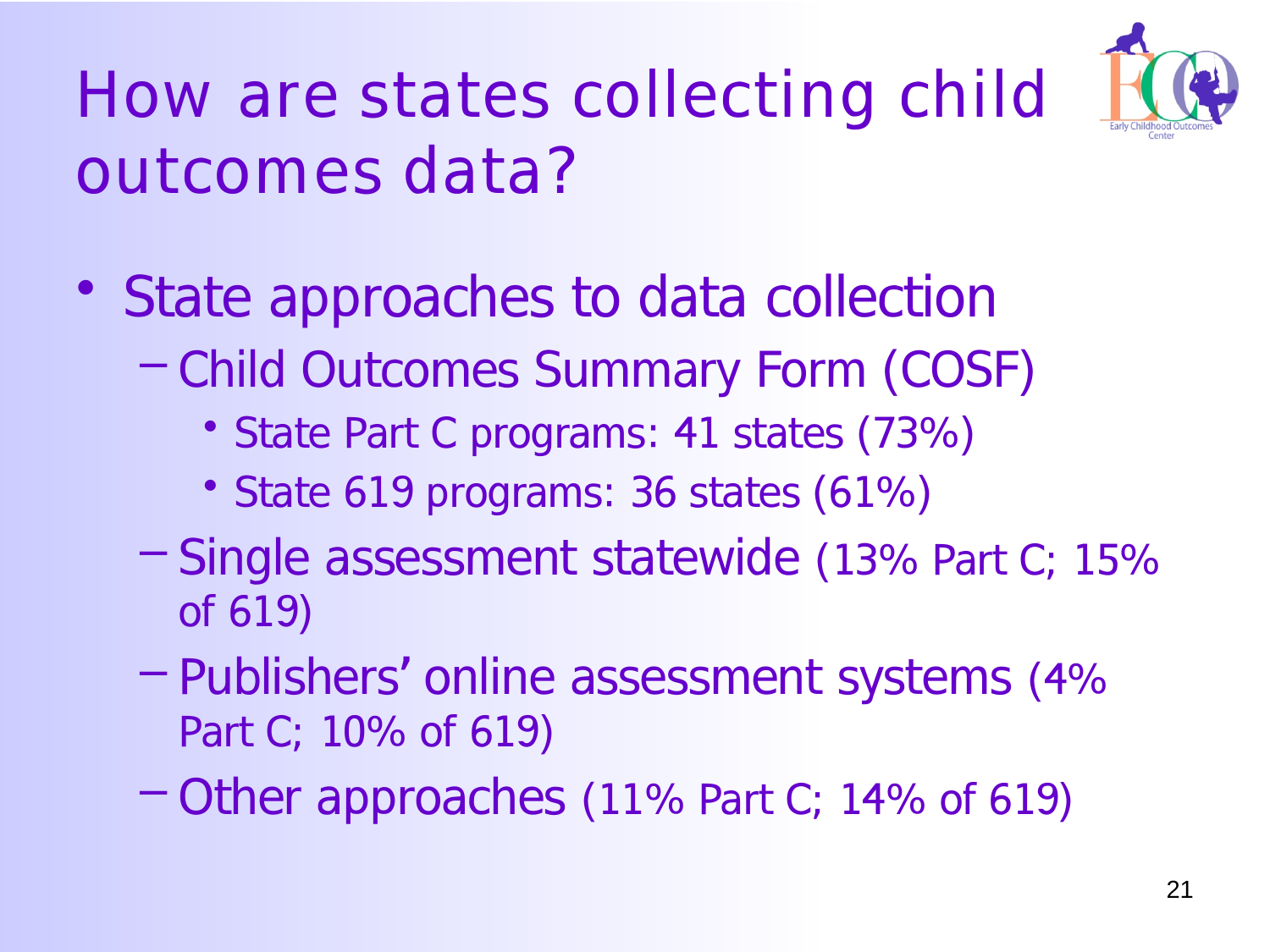

# How are states collecting child outcomes data?
State approaches to data collection
Child Outcomes Summary Form (COSF)
State Part C programs: 41 states (73%)
State 619 programs: 36 states (61%)
Single assessment statewide (13% Part C; 15% of 619)
Publishers’ online assessment systems (4% Part C; 10% of 619)
Other approaches (11% Part C; 14% of 619)
21